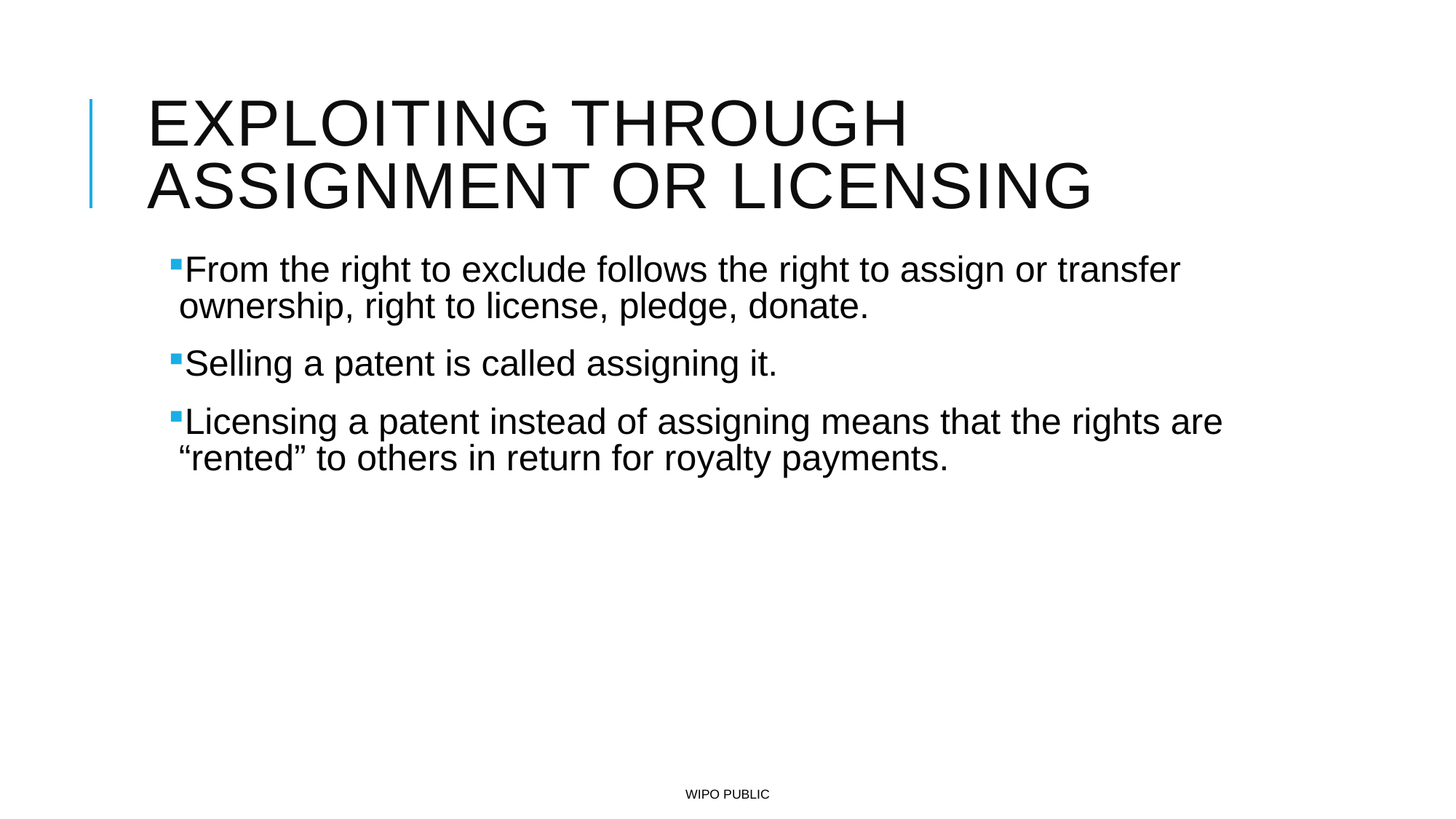

# Exploiting through assignment or licensing
| From the right to exclude follows the right to assign or transfer ownership, right to license, pledge, donate. Selling a patent is called assigning it. Licensing a patent instead of assigning means that the rights are “rented” to others in return for royalty payments. |
| --- |